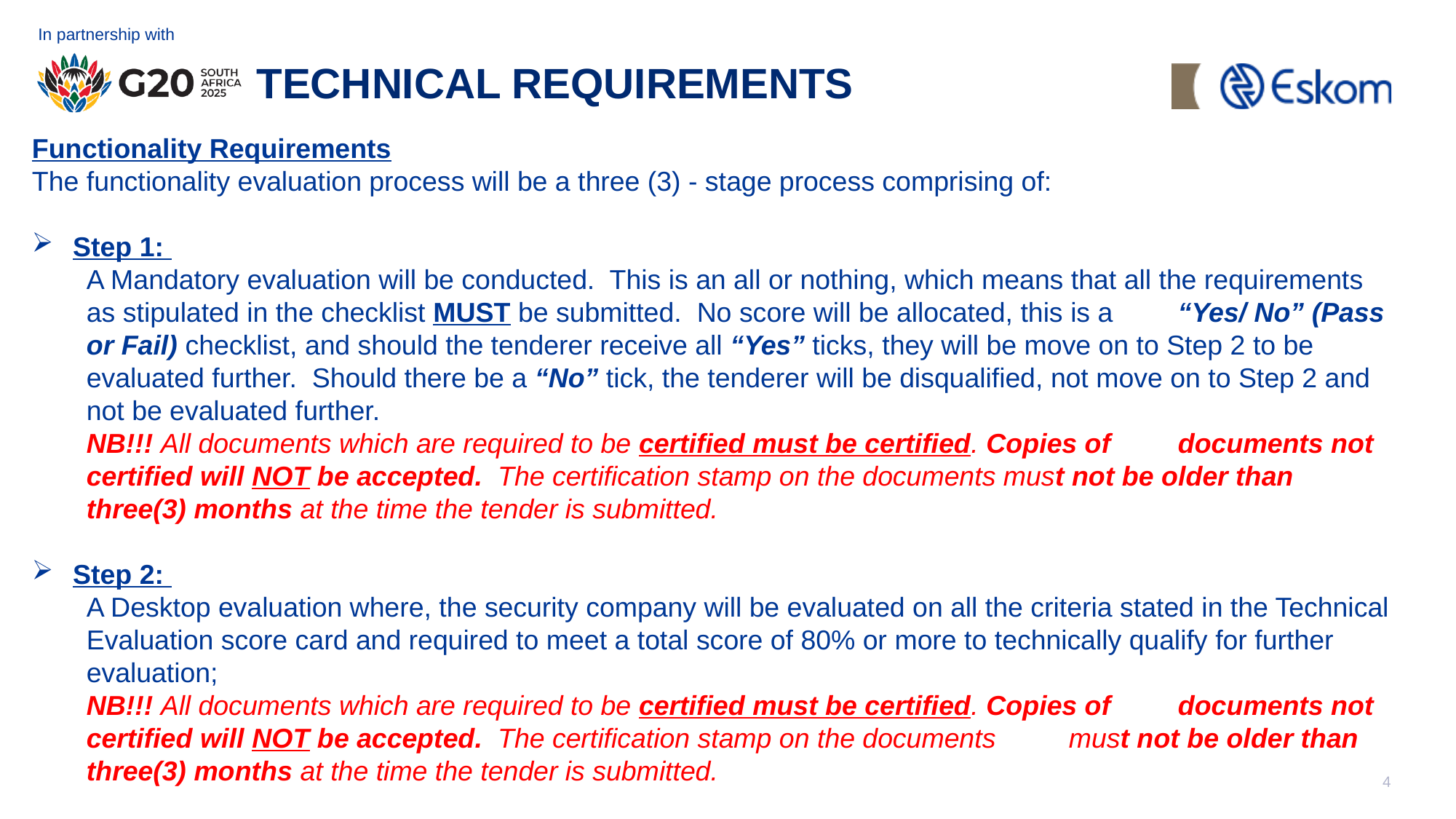

#
TECHNICAL REQUIREMENTS
Functionality Requirements
The functionality evaluation process will be a three (3) - stage process comprising of:

Step 1:
A Mandatory evaluation will be conducted.  This is an all or nothing, which means that all the requirements as stipulated in the checklist MUST be submitted.  No score will be allocated, this is a 	“Yes/ No” (Pass or Fail) checklist, and should the tenderer receive all “Yes” ticks, they will be move on to Step 2 to be evaluated further.  Should there be a “No” tick, the tenderer will be disqualified, not move on to Step 2 and not be evaluated further.
NB!!! All documents which are required to be certified must be certified. Copies of 	documents not certified will NOT be accepted.  The certification stamp on the documents must not be older than three(3) months at the time the tender is submitted.

Step 2:
A Desktop evaluation where, the security company will be evaluated on all the criteria stated in the Technical Evaluation score card and required to meet a total score of 80% or more to technically qualify for further evaluation;
NB!!! All documents which are required to be certified must be certified. Copies of 	documents not certified will NOT be accepted.  The certification stamp on the documents 	must not be older than three(3) months at the time the tender is submitted.

4